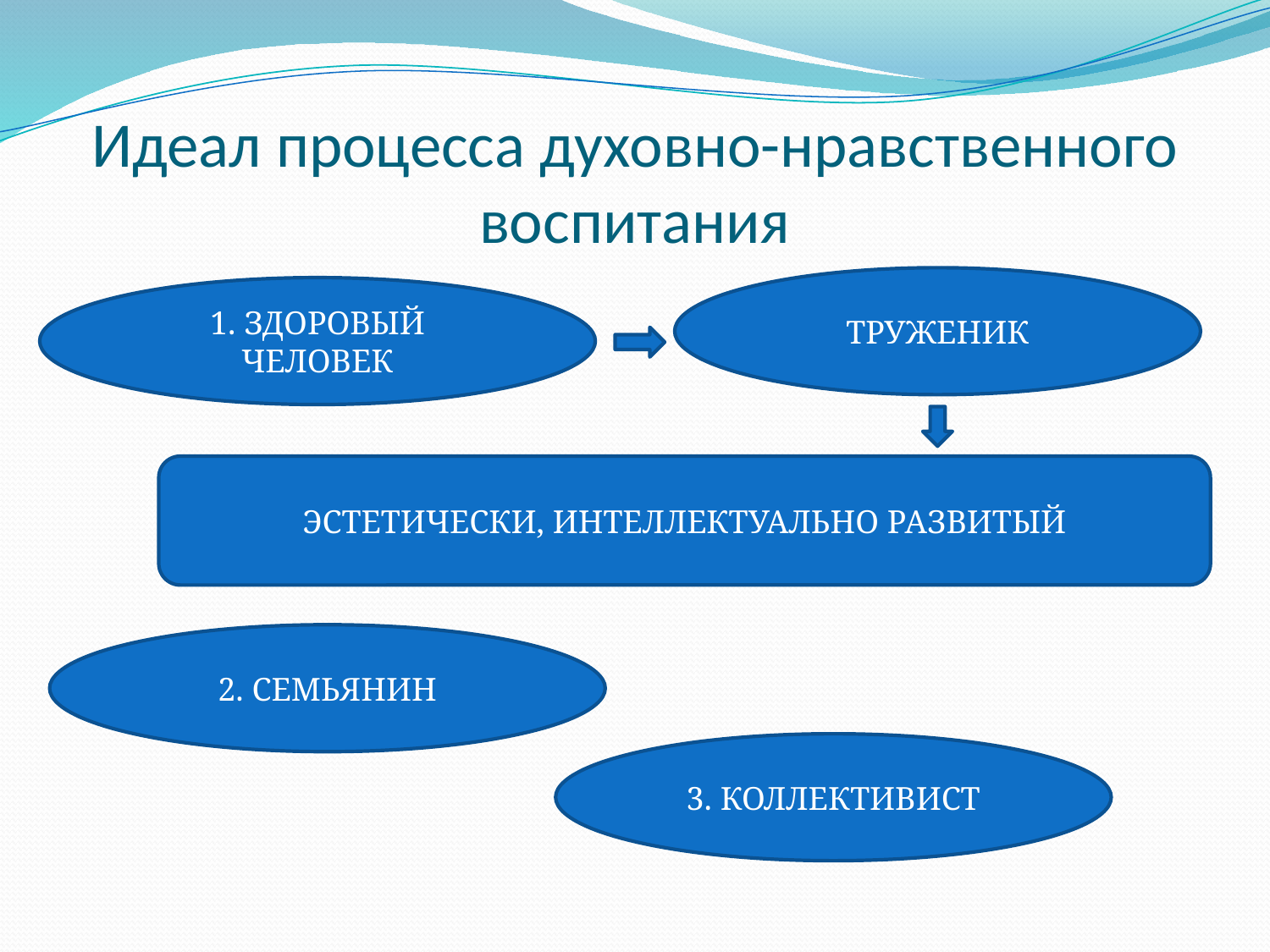

# Идеал процесса духовно-нравственного воспитания
ТРУЖЕНИК
1. ЗДОРОВЫЙ ЧЕЛОВЕК

ЭСТЕТИЧЕСКИ, ИНТЕЛЛЕКТУАЛЬНО РАЗВИТЫЙ
2. СЕМЬЯНИН
3. КОЛЛЕКТИВИСТ